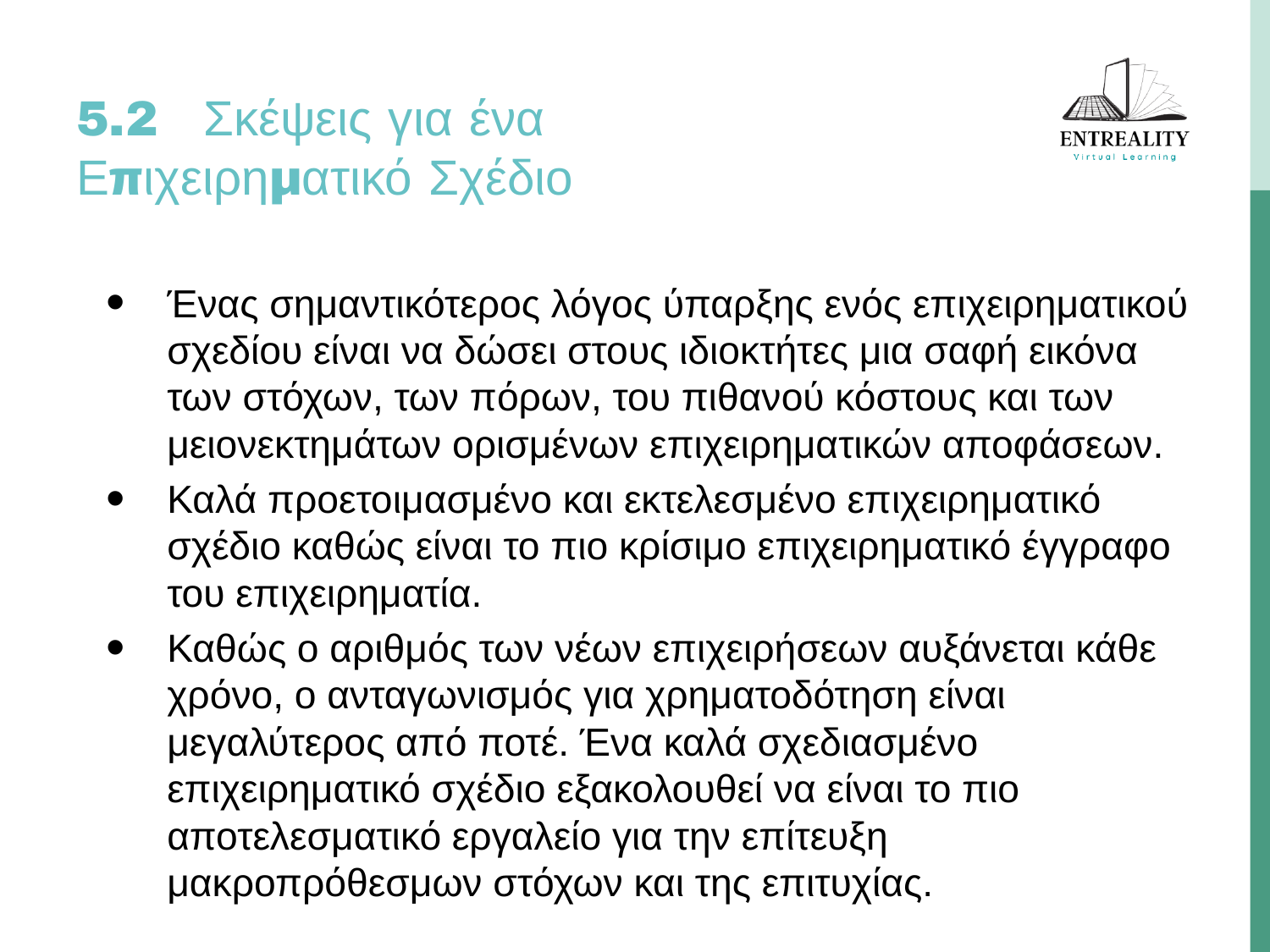

# 5.2	Σκέψεις για ένα Επιχειρηματικό Σχέδιο
Ένας σημαντικότερος λόγος ύπαρξης ενός επιχειρηματικού σχεδίου είναι να δώσει στους ιδιοκτήτες μια σαφή εικόνα των στόχων, των πόρων, του πιθανού κόστους και των μειονεκτημάτων ορισμένων επιχειρηματικών αποφάσεων.
Καλά προετοιμασμένο και εκτελεσμένο επιχειρηματικό σχέδιο καθώς είναι το πιο κρίσιμο επιχειρηματικό έγγραφο του επιχειρηματία.
Καθώς ο αριθμός των νέων επιχειρήσεων αυξάνεται κάθε χρόνο, ο ανταγωνισμός για χρηματοδότηση είναι μεγαλύτερος από ποτέ. Ένα καλά σχεδιασμένο επιχειρηματικό σχέδιο εξακολουθεί να είναι το πιο αποτελεσματικό εργαλείο για την επίτευξη μακροπρόθεσμων στόχων και της επιτυχίας.